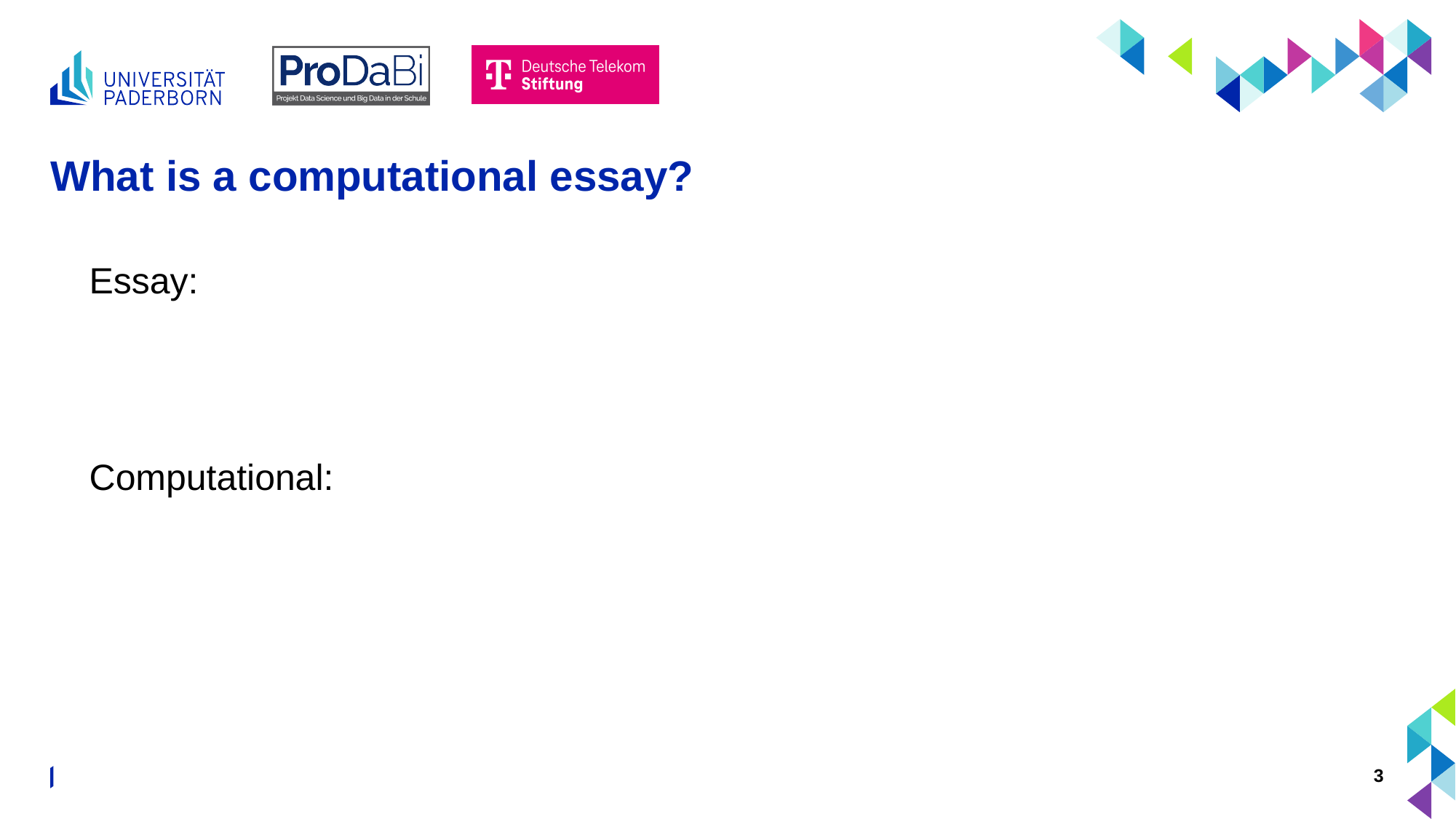

# What is a computational essay?

Essay:

Computational:

Input: Computational Essays
3